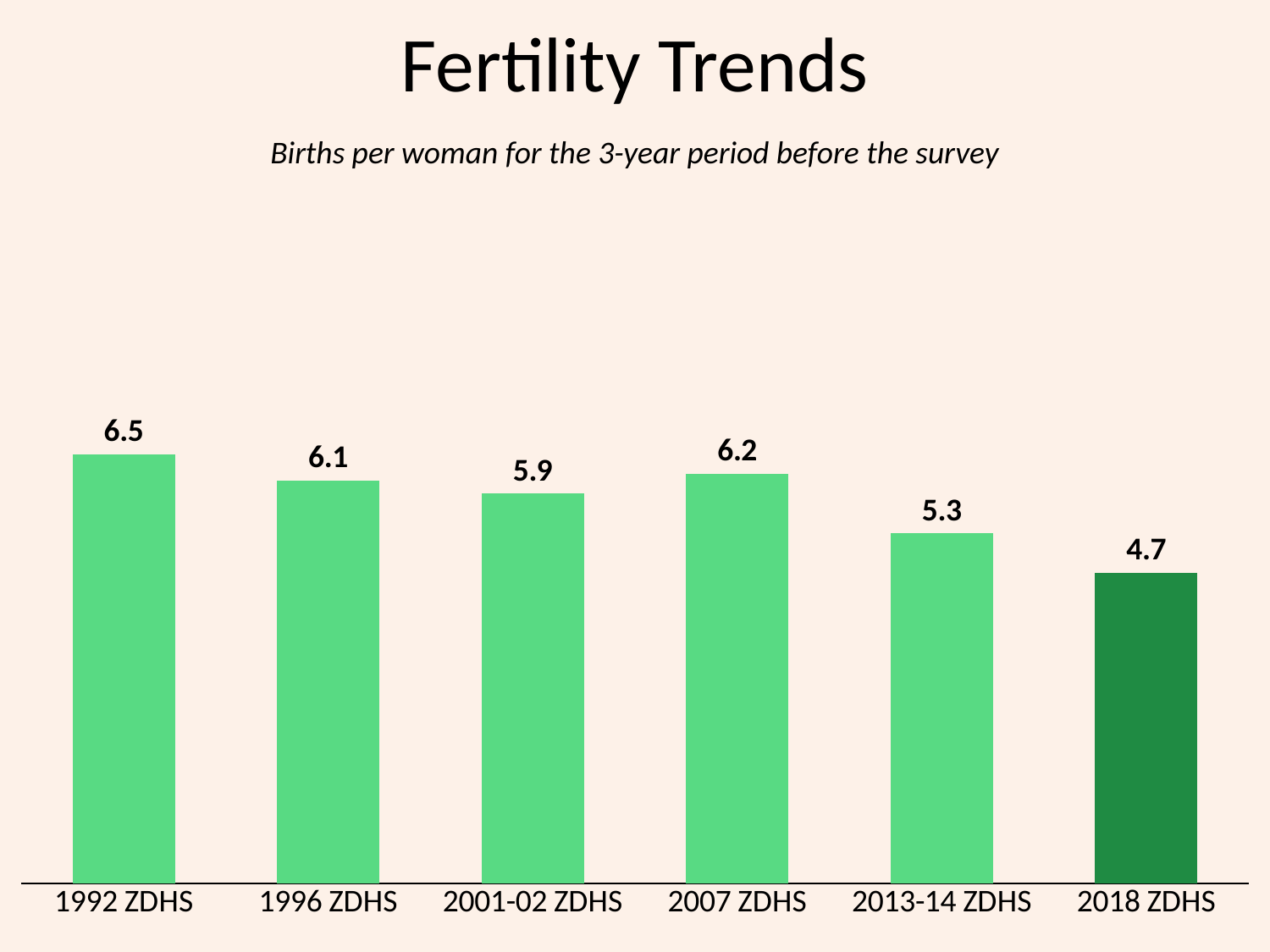

# Fertility Trends
Births per woman for the 3-year period before the survey

### Chart

| Category | Series 1 |
|---|---|
| 1992 ZDHS | 6.5 |
| 1996 ZDHS | 6.1 |
| 2001-02 ZDHS | 5.9 |
| 2007 ZDHS | 6.2 |
| 2013-14 ZDHS | 5.3 |
| 2018 ZDHS | 4.7 |